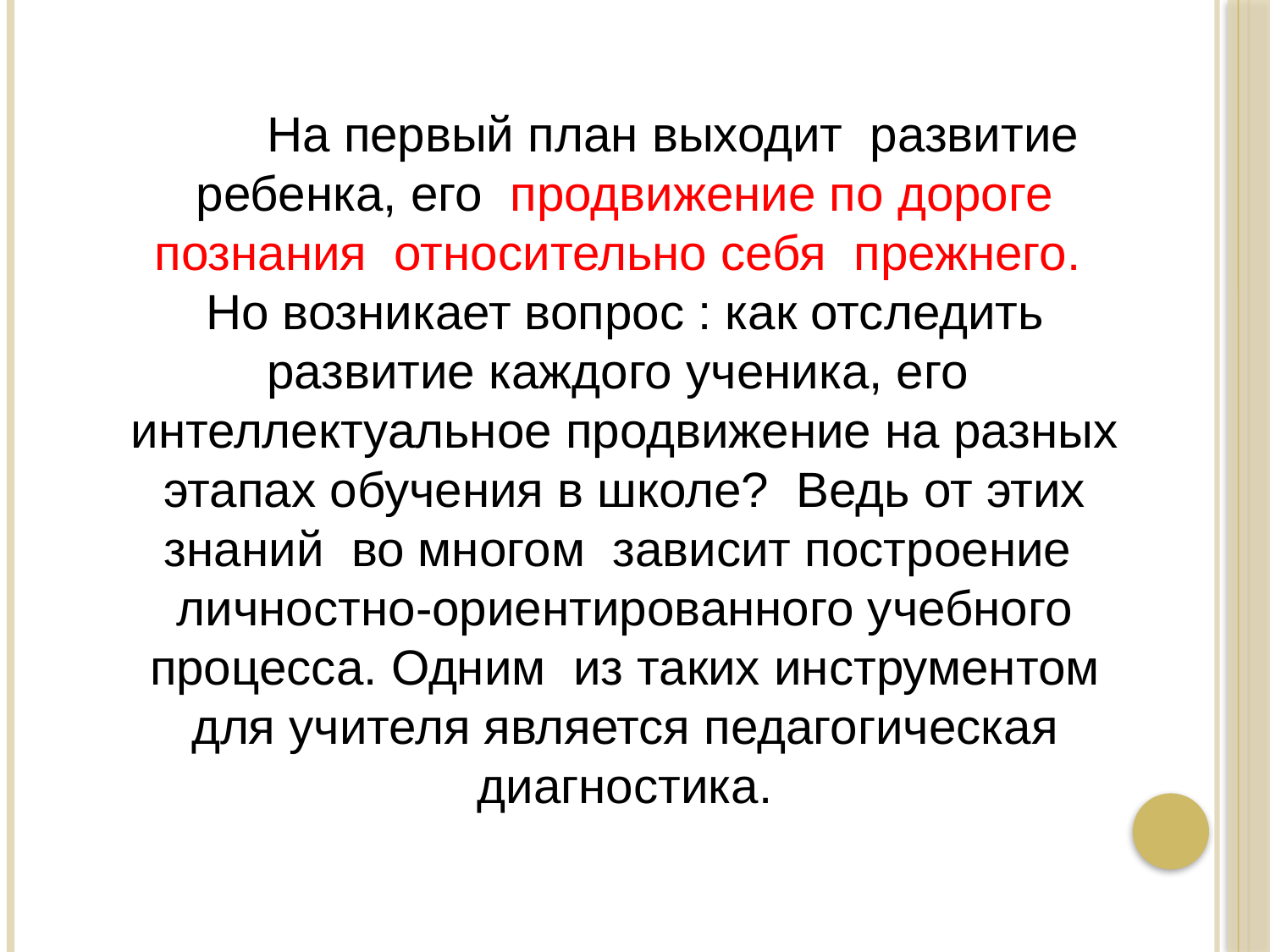

На первый план выходит  развитие ребенка, его  продвижение по дороге познания  относительно себя  прежнего.  Но возникает вопрос : как отследить развитие каждого ученика, его  интеллектуальное продвижение на разных этапах обучения в школе?  Ведь от этих знаний  во многом  зависит построение  личностно-ориентированного учебного процесса. Одним  из таких инструментом для учителя является педагогическая диагностика.